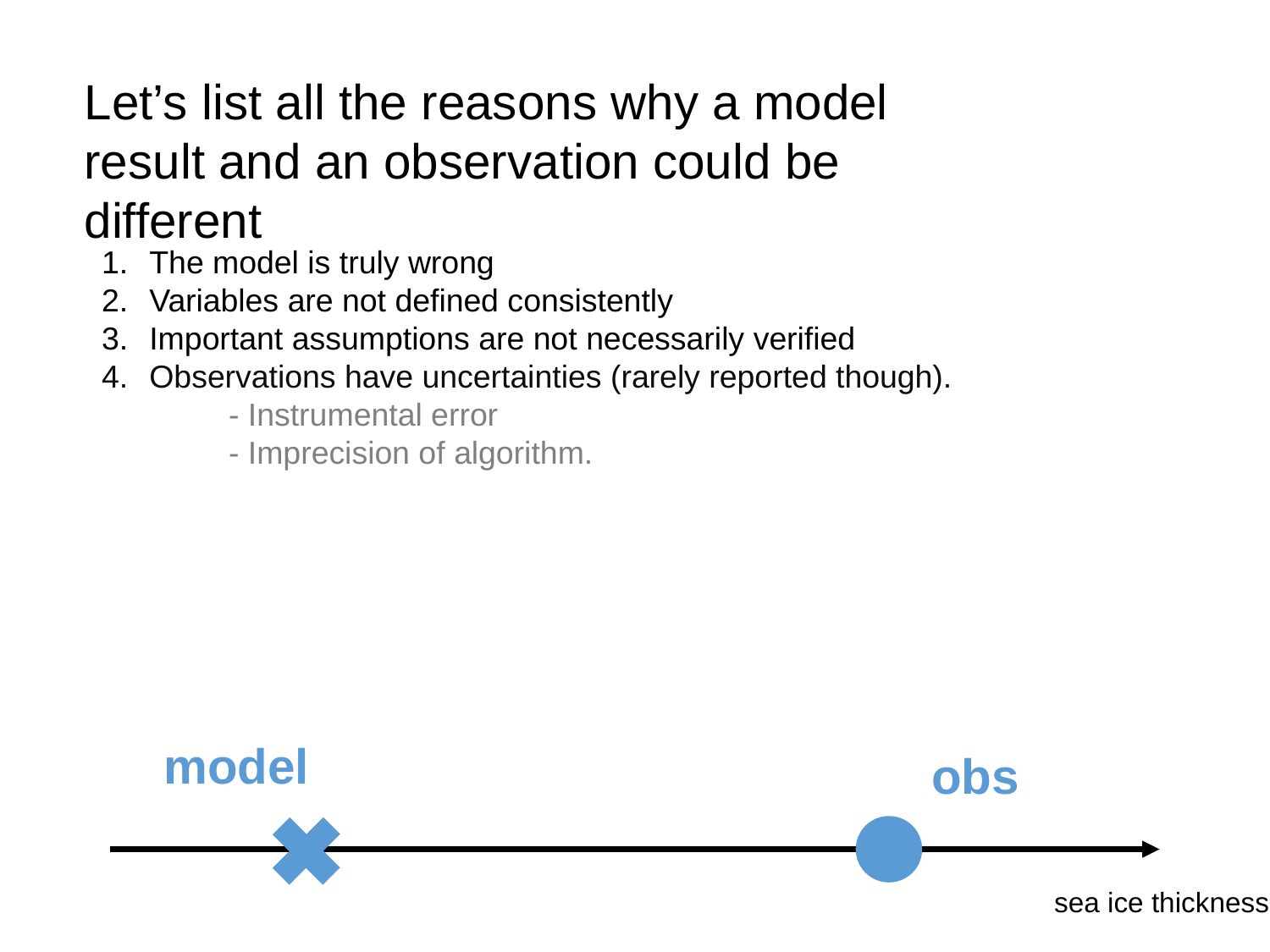

Let’s list all the reasons why a model result and an observation could be different
The model is truly wrong
Variables are not defined consistently
Important assumptions are not necessarily verified
Observations have uncertainties (rarely reported though).
	- Instrumental error
	- Imprecision of algorithm.
model
obs

sea ice thickness